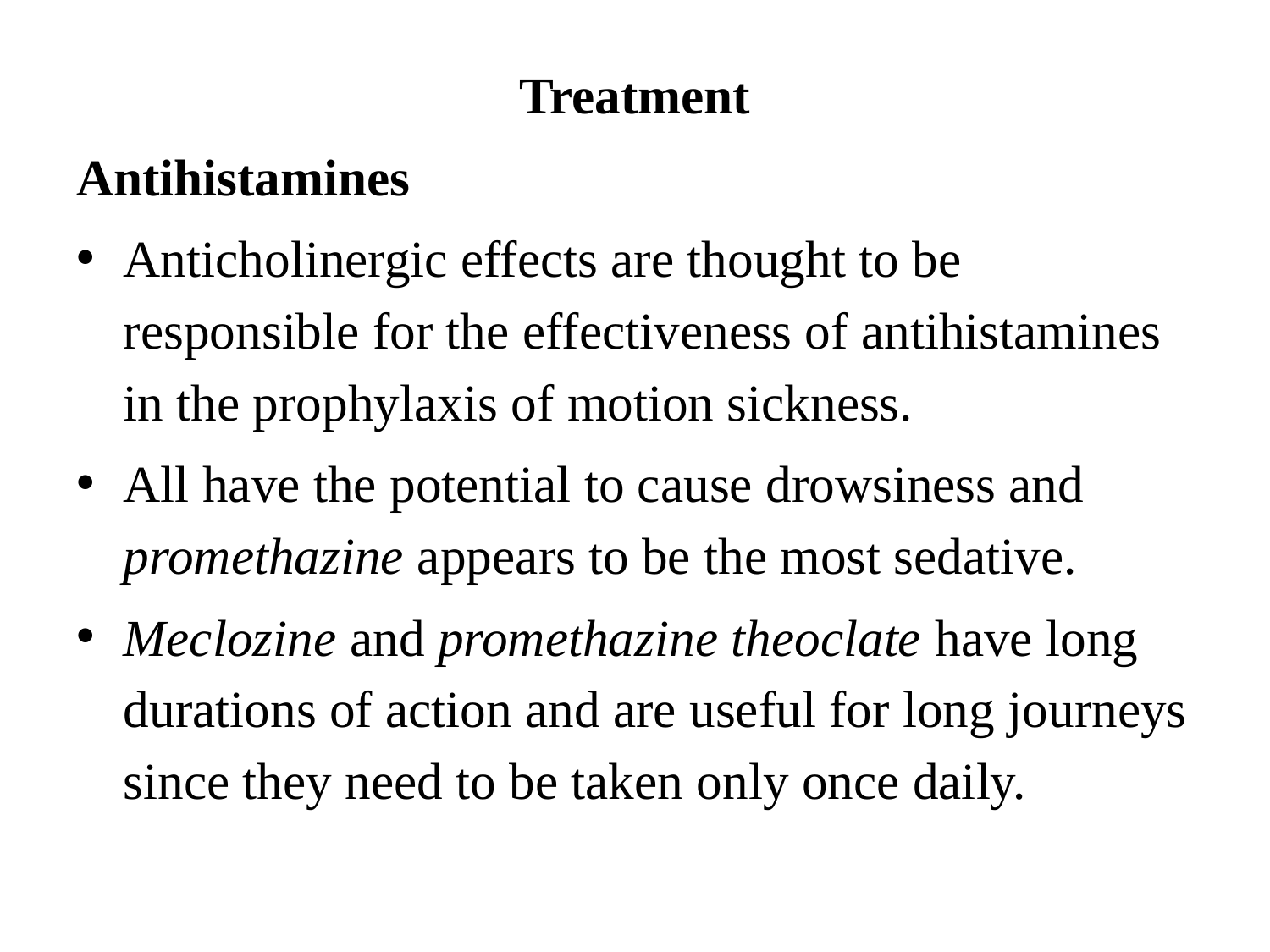

Treatment
Antihistamines
Anticholinergic effects are thought to be responsible for the effectiveness of antihistamines in the prophylaxis of motion sickness.
All have the potential to cause drowsiness and promethazine appears to be the most sedative.
Meclozine and promethazine theoclate have long durations of action and are useful for long journeys since they need to be taken only once daily.